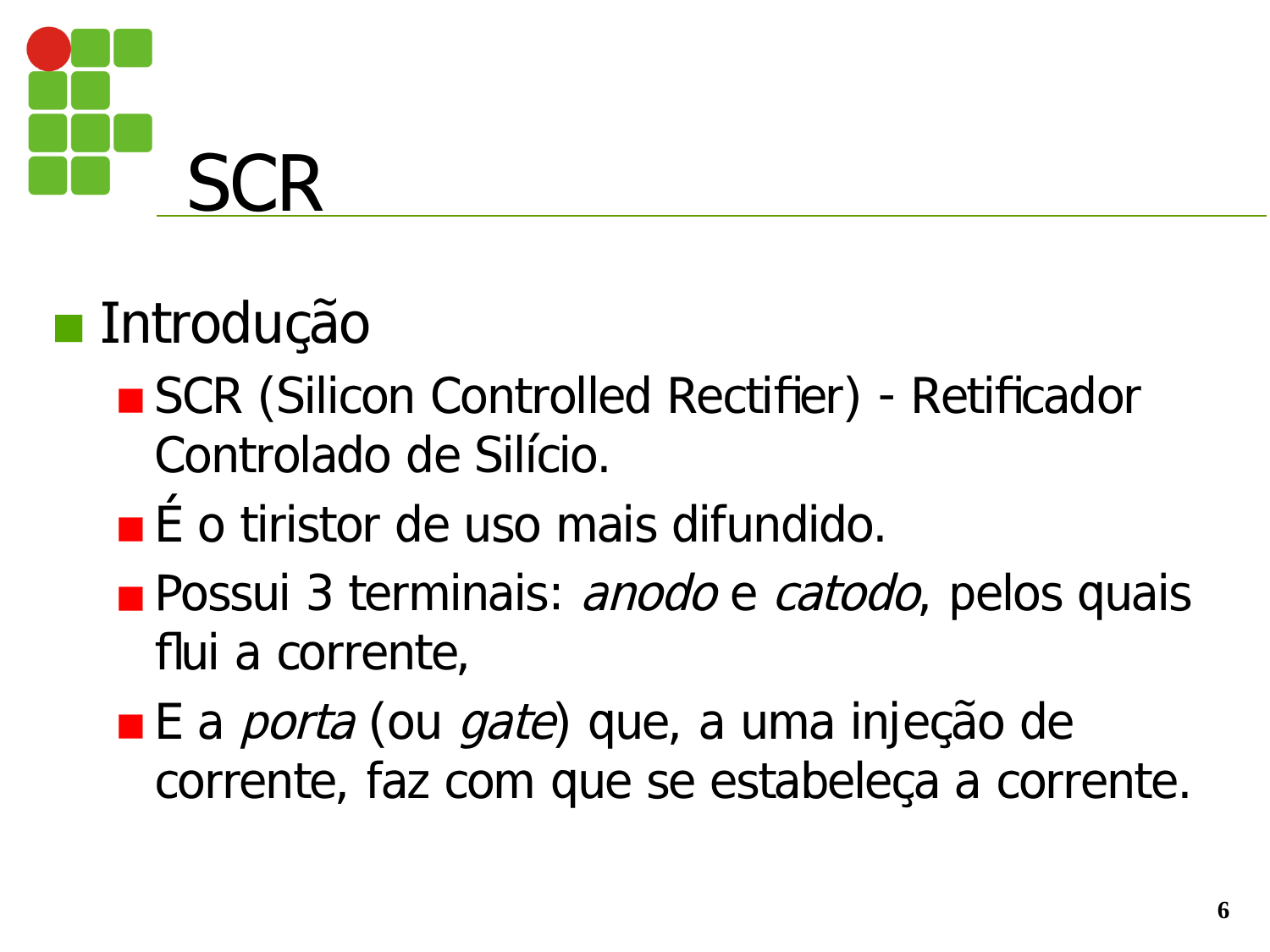

# SCR
Introdução
SCR (Silicon Controlled Rectifier) - Retificador Controlado de Silício.
É o tiristor de uso mais difundido.
Possui 3 terminais: anodo e catodo, pelos quais flui a corrente,
E a porta (ou gate) que, a uma injeção de corrente, faz com que se estabeleça a corrente.
6